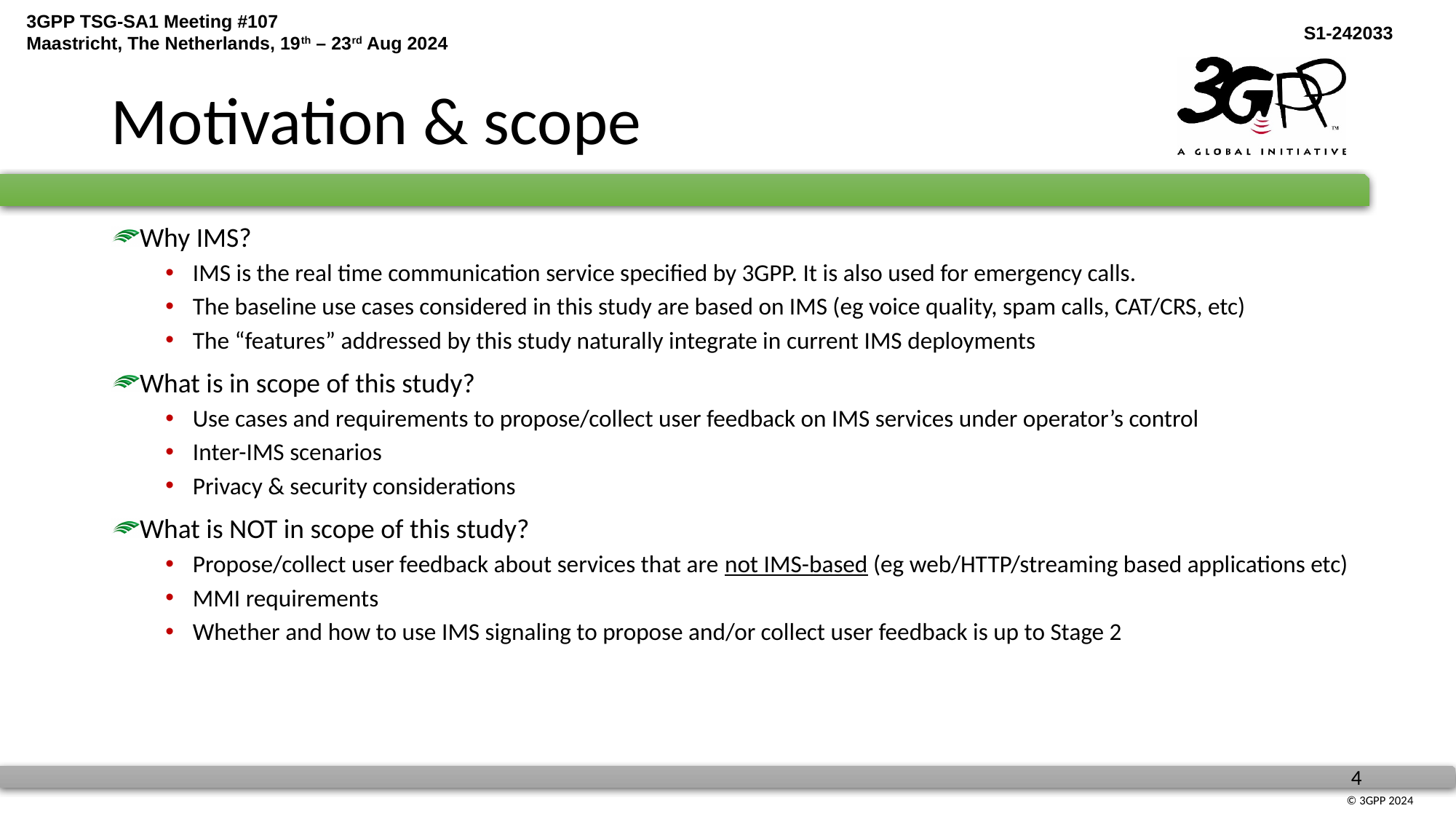

# Motivation & scope
Why IMS?
IMS is the real time communication service specified by 3GPP. It is also used for emergency calls.
The baseline use cases considered in this study are based on IMS (eg voice quality, spam calls, CAT/CRS, etc)
The “features” addressed by this study naturally integrate in current IMS deployments
What is in scope of this study?
Use cases and requirements to propose/collect user feedback on IMS services under operator’s control
Inter-IMS scenarios
Privacy & security considerations
What is NOT in scope of this study?
Propose/collect user feedback about services that are not IMS-based (eg web/HTTP/streaming based applications etc)
MMI requirements
Whether and how to use IMS signaling to propose and/or collect user feedback is up to Stage 2